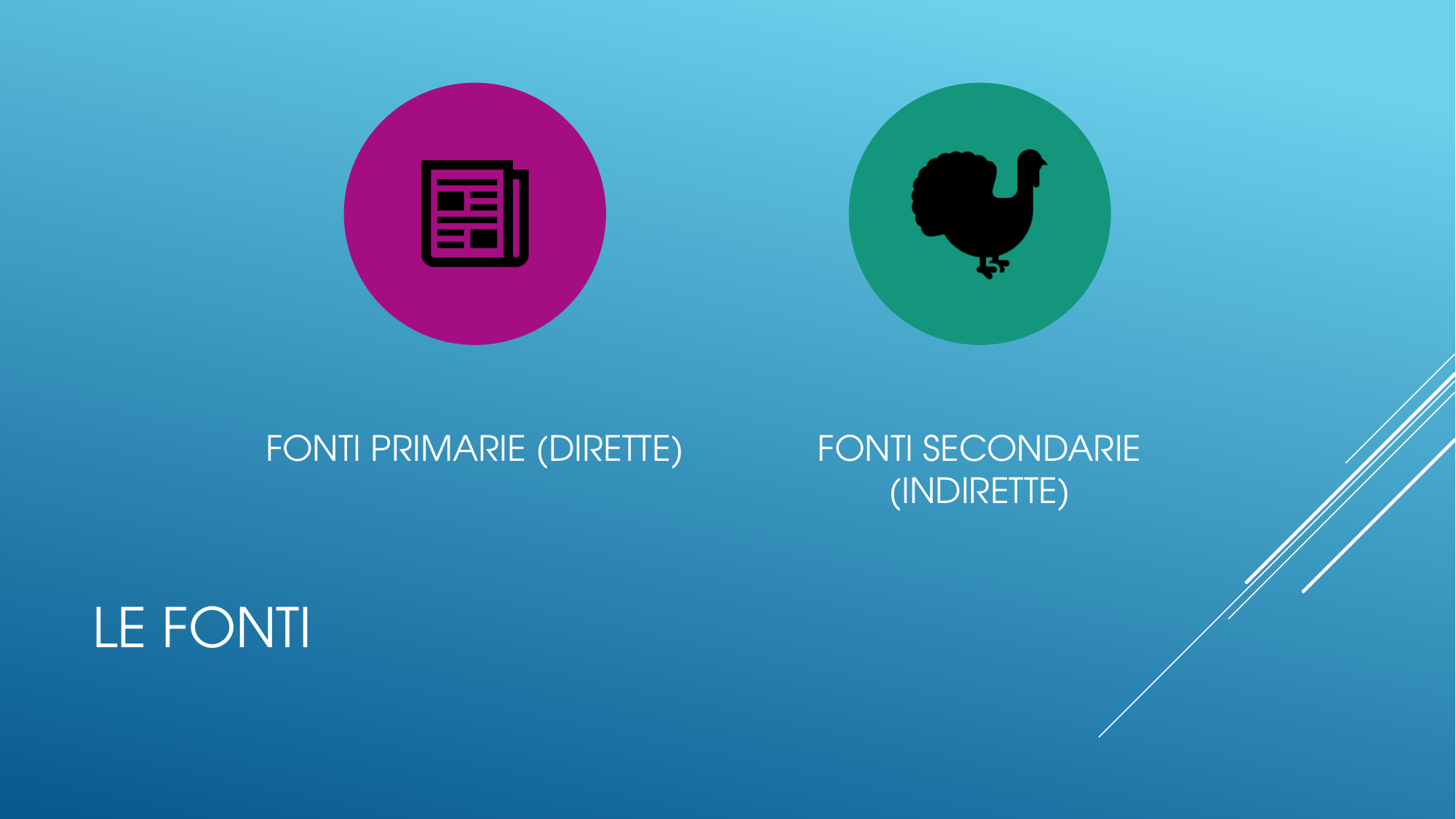

Fonti primarie (dirette)
Fonti secondarie (indirette)
# Le fonti